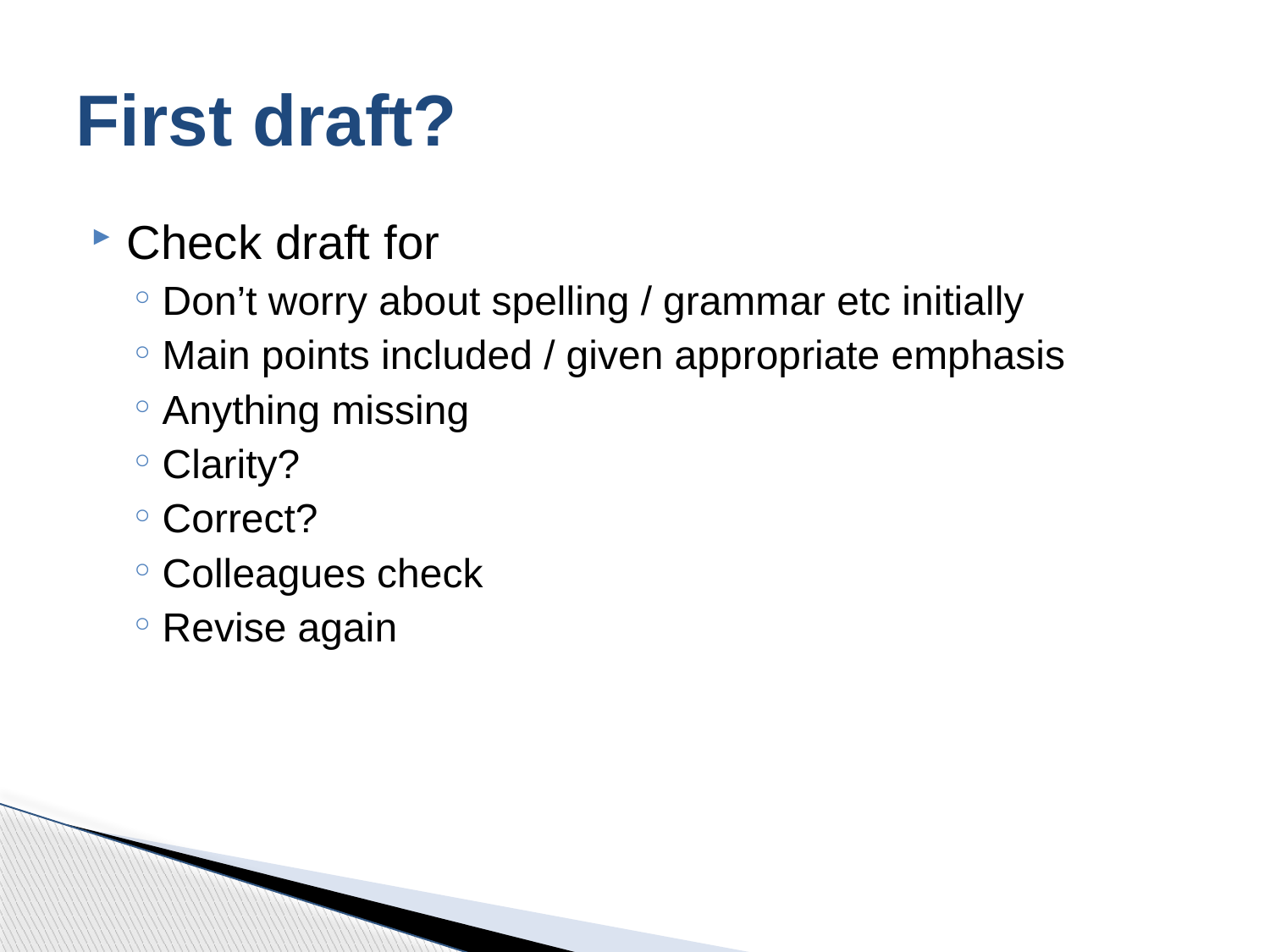

# First draft?
Check draft for
Don’t worry about spelling / grammar etc initially
Main points included / given appropriate emphasis
Anything missing
Clarity?
Correct?
Colleagues check
Revise again